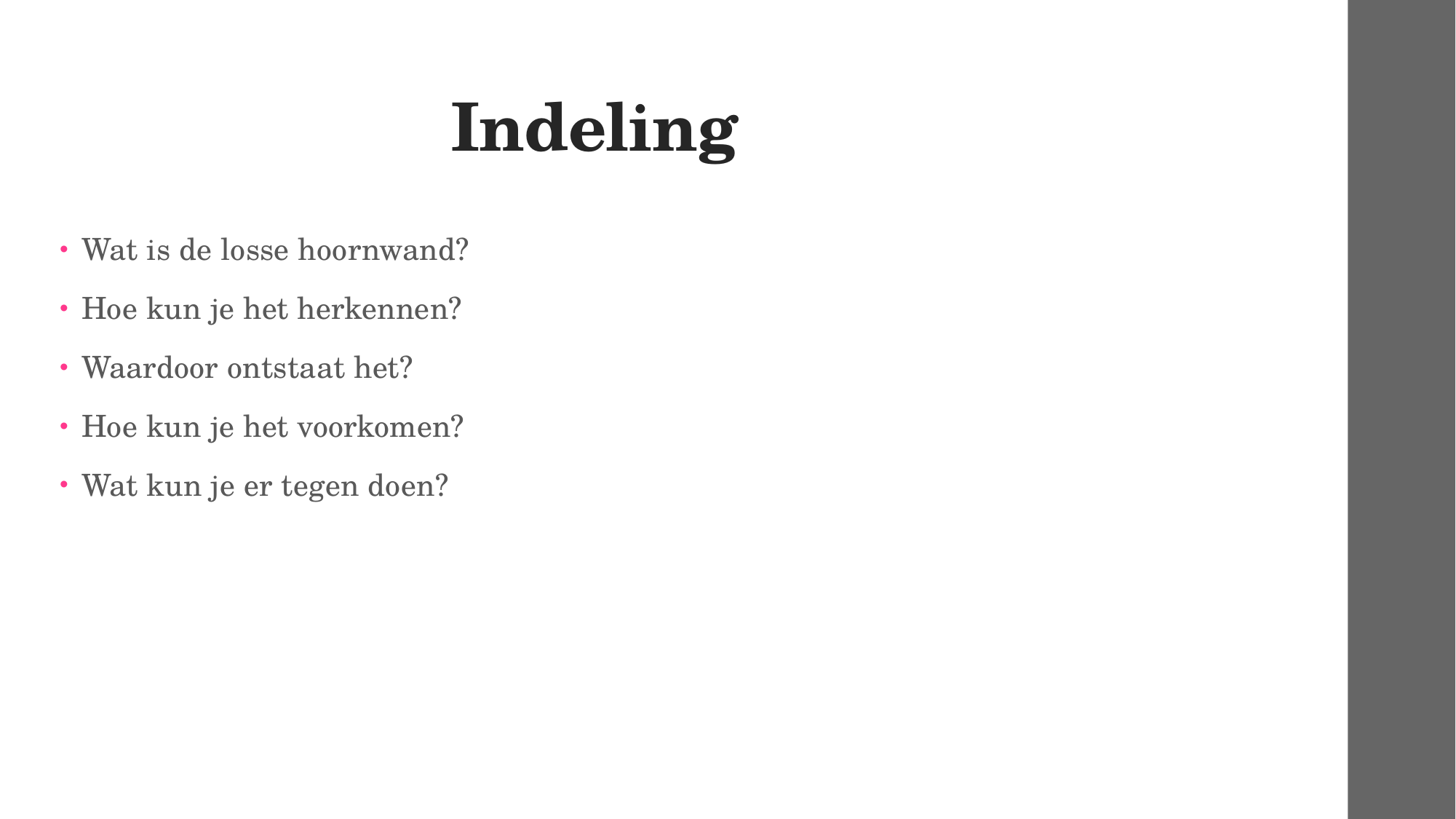

# Indeling
Wat is de losse hoornwand?
Hoe kun je het herkennen?
Waardoor ontstaat het?
Hoe kun je het voorkomen?
Wat kun je er tegen doen?